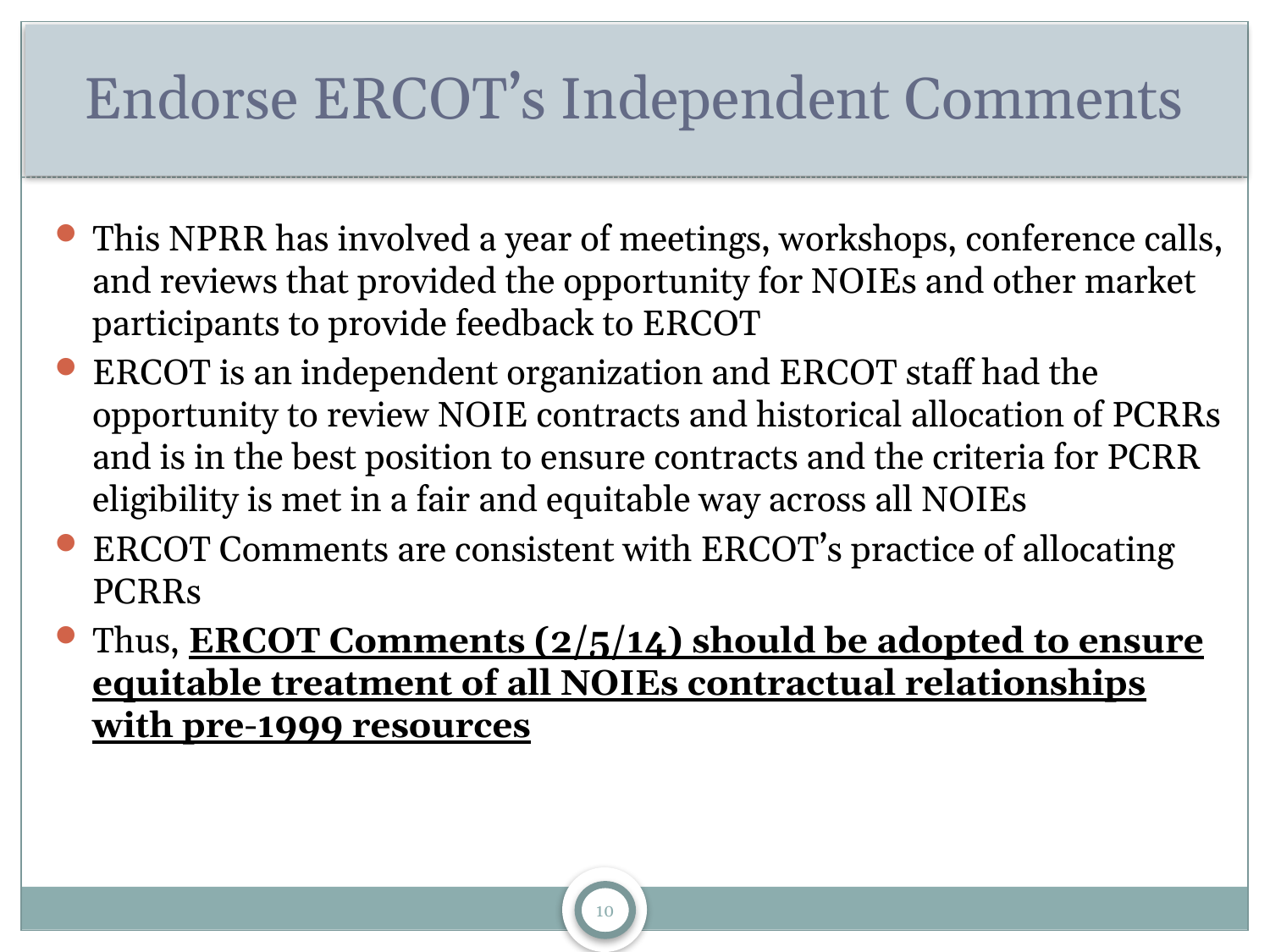

# Endorse ERCOT’s Independent Comments
This NPRR has involved a year of meetings, workshops, conference calls, and reviews that provided the opportunity for NOIEs and other market participants to provide feedback to ERCOT
ERCOT is an independent organization and ERCOT staff had the opportunity to review NOIE contracts and historical allocation of PCRRs and is in the best position to ensure contracts and the criteria for PCRR eligibility is met in a fair and equitable way across all NOIEs
ERCOT Comments are consistent with ERCOT’s practice of allocating PCRRs
Thus, ERCOT Comments (2/5/14) should be adopted to ensure equitable treatment of all NOIEs contractual relationships with pre-1999 resources